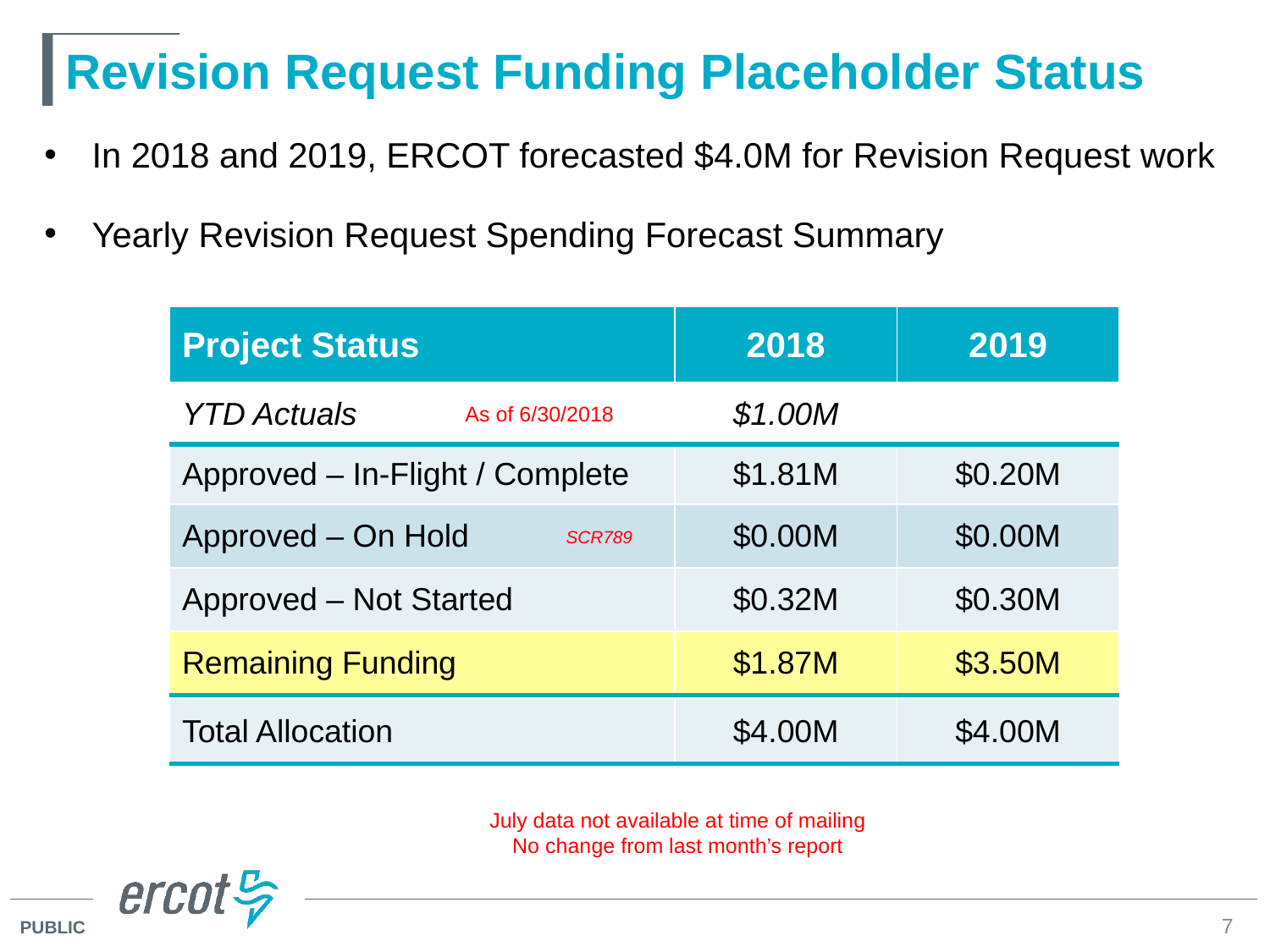

# Revision Request Funding Placeholder Status
In 2018 and 2019, ERCOT forecasted $4.0M for Revision Request work

Yearly Revision Request Spending Forecast Summary
| Project Status | 2018 | 2019 |
| --- | --- | --- |
| YTD Actuals | $1.00M |  |
| Approved – In-Flight / Complete | $1.81M | $0.20M |
| Approved – On Hold | $0.00M | $0.00M |
| Approved – Not Started | $0.32M | $0.30M |
| Remaining Funding | $1.87M | $3.50M |
| Total Allocation | $4.00M | $4.00M |
As of 6/30/2018
SCR789
July data not available at time of mailing
No change from last month’s report
7